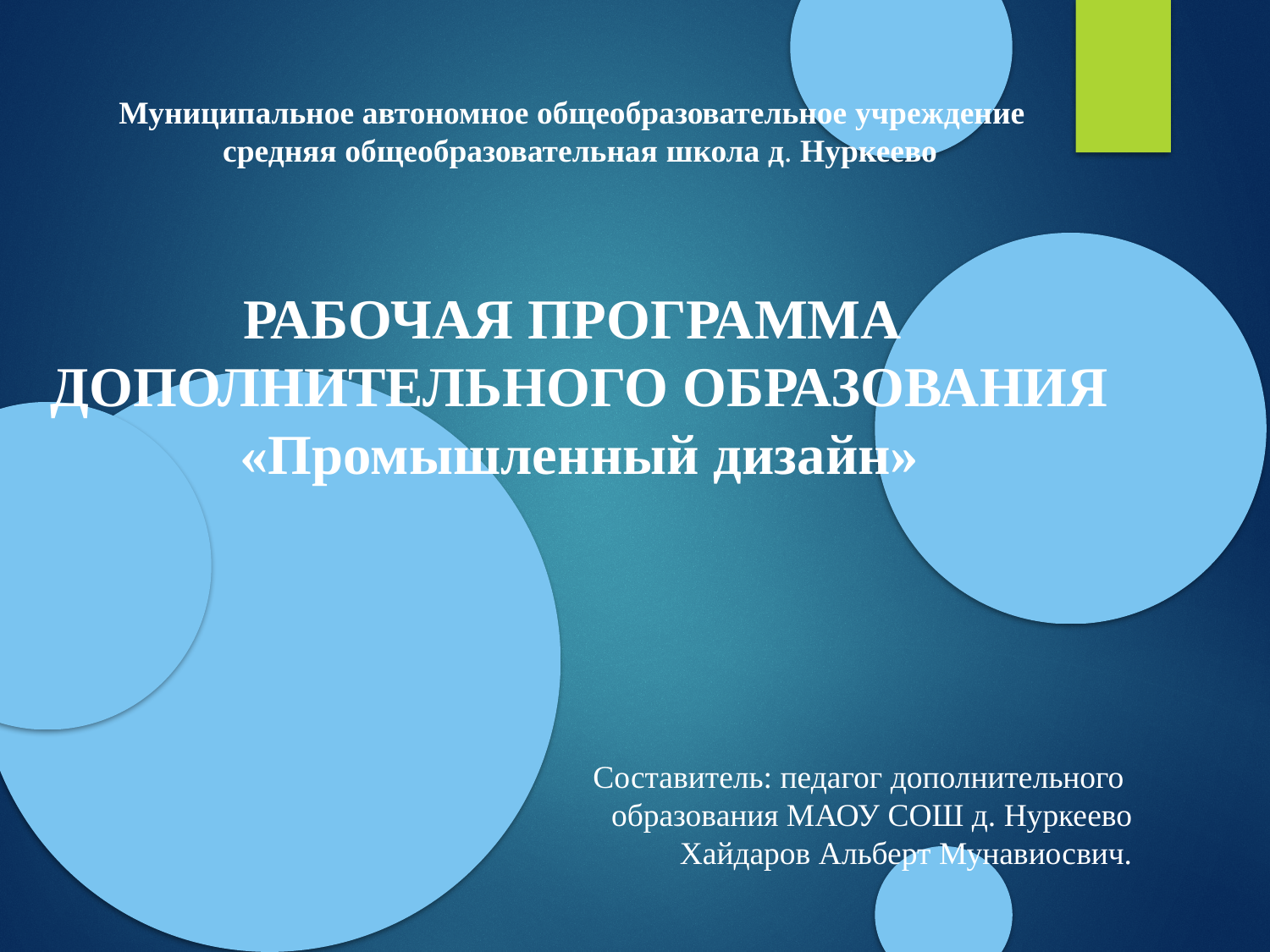

Муниципальное автономное общеобразовательное учреждение
средняя общеобразовательная школа д. Нуркеево

РАБОЧАЯ ПРОГРАММА
ДОПОЛНИТЕЛЬНОГО ОБРАЗОВАНИЯ
«Промышленный дизайн»

Составитель: педагог дополнительного
образования МАОУ СОШ д. Нуркеево
Хайдаров Альберт Мунавиосвич.